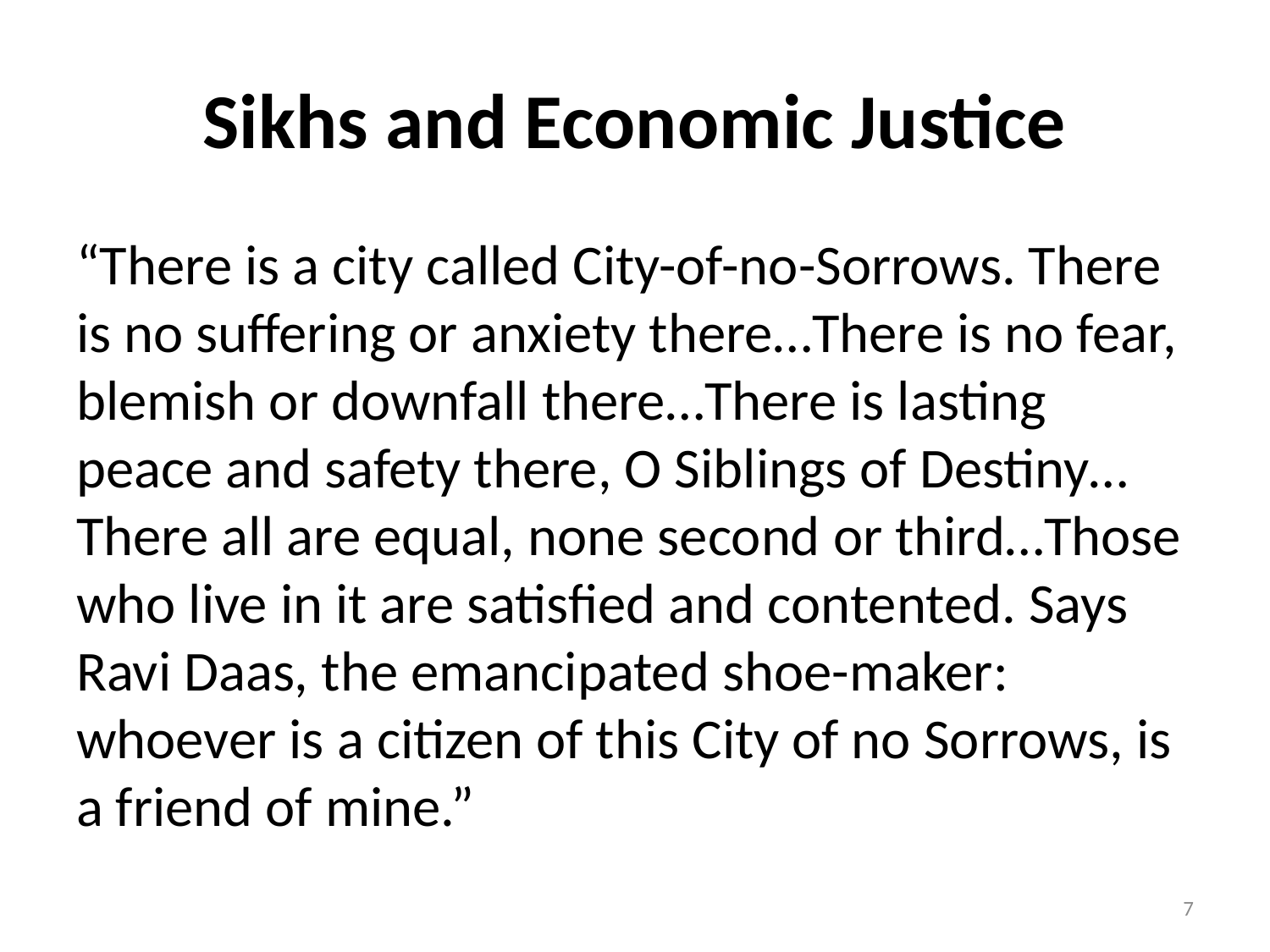

# Sikhs and Economic Justice
“There is a city called City-of-no-Sorrows. There is no suffering or anxiety there…There is no fear, blemish or downfall there…There is lasting peace and safety there, O Siblings of Destiny…There all are equal, none second or third…Those who live in it are satisfied and contented. Says Ravi Daas, the emancipated shoe-maker: whoever is a citizen of this City of no Sorrows, is a friend of mine.”
7